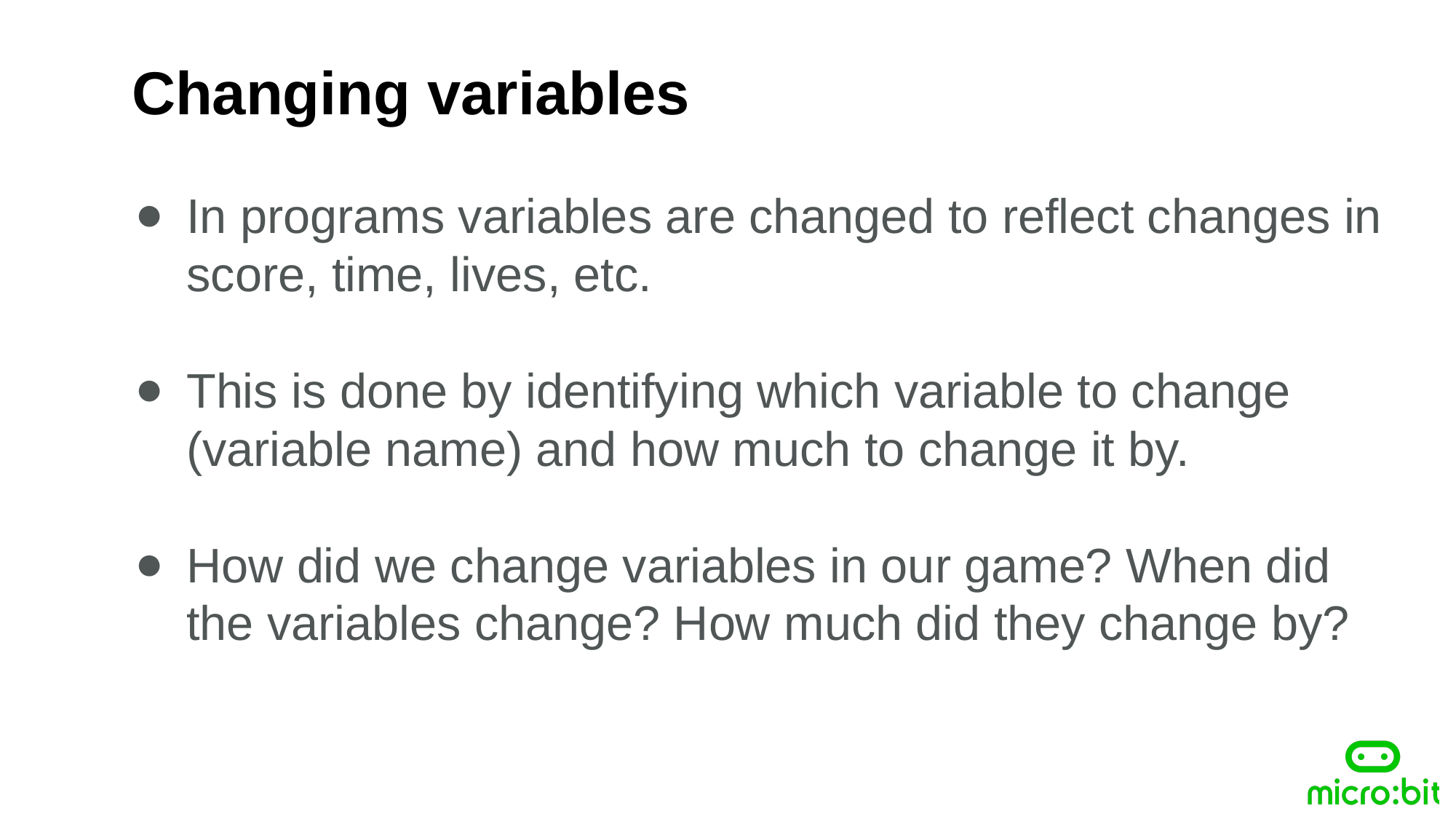

Changing variables

In programs variables are changed to reflect changes in score, time, lives, etc.

This is done by identifying which variable to change (variable name) and how much to change it by.

How did we change variables in our game? When did the variables change? How much did they change by?